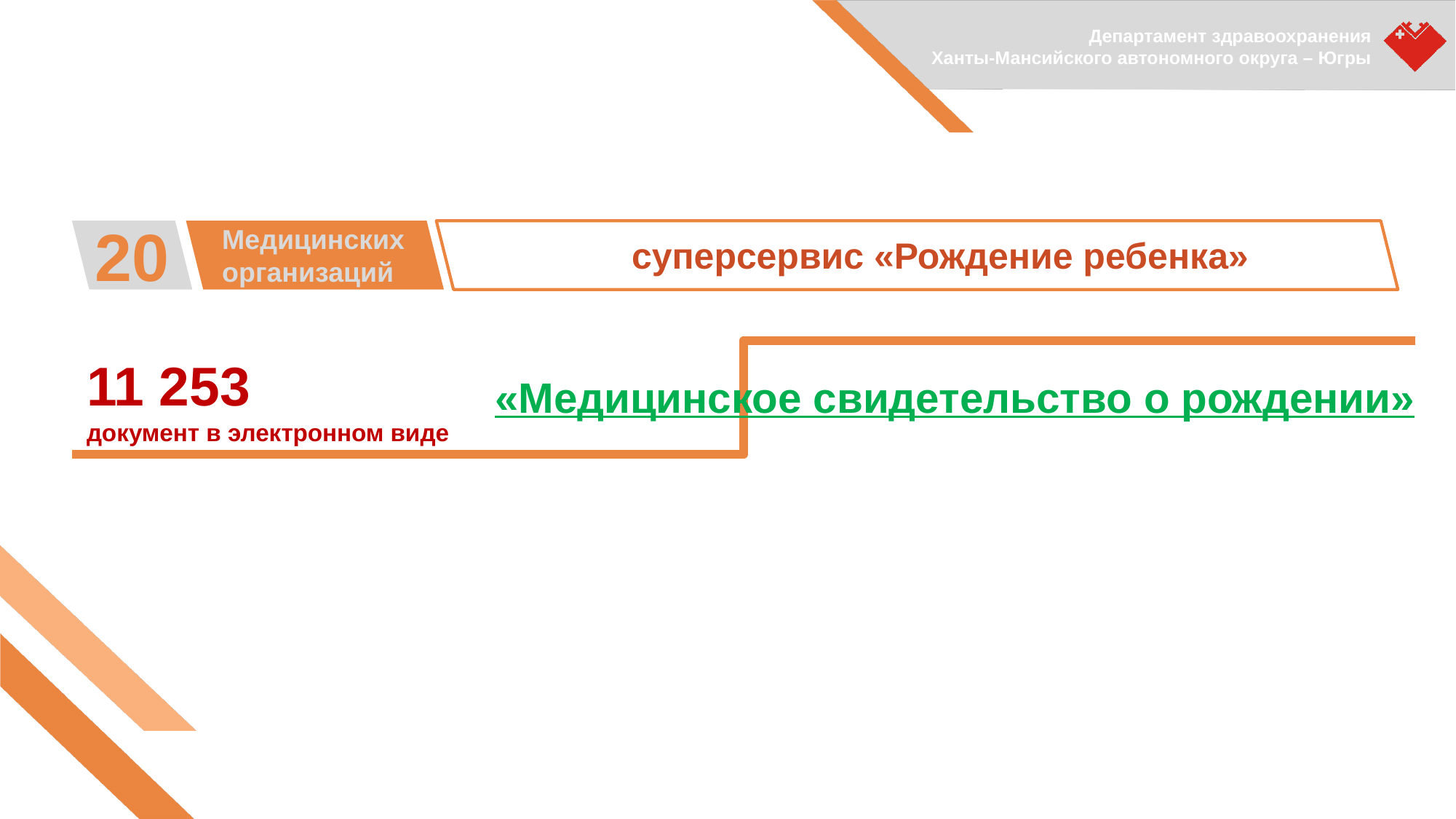

20
Медицинских
организаций

суперсервис «Рождение ребенка»
11 253
документ в электронном виде
«Медицинское свидетельство о рождении»